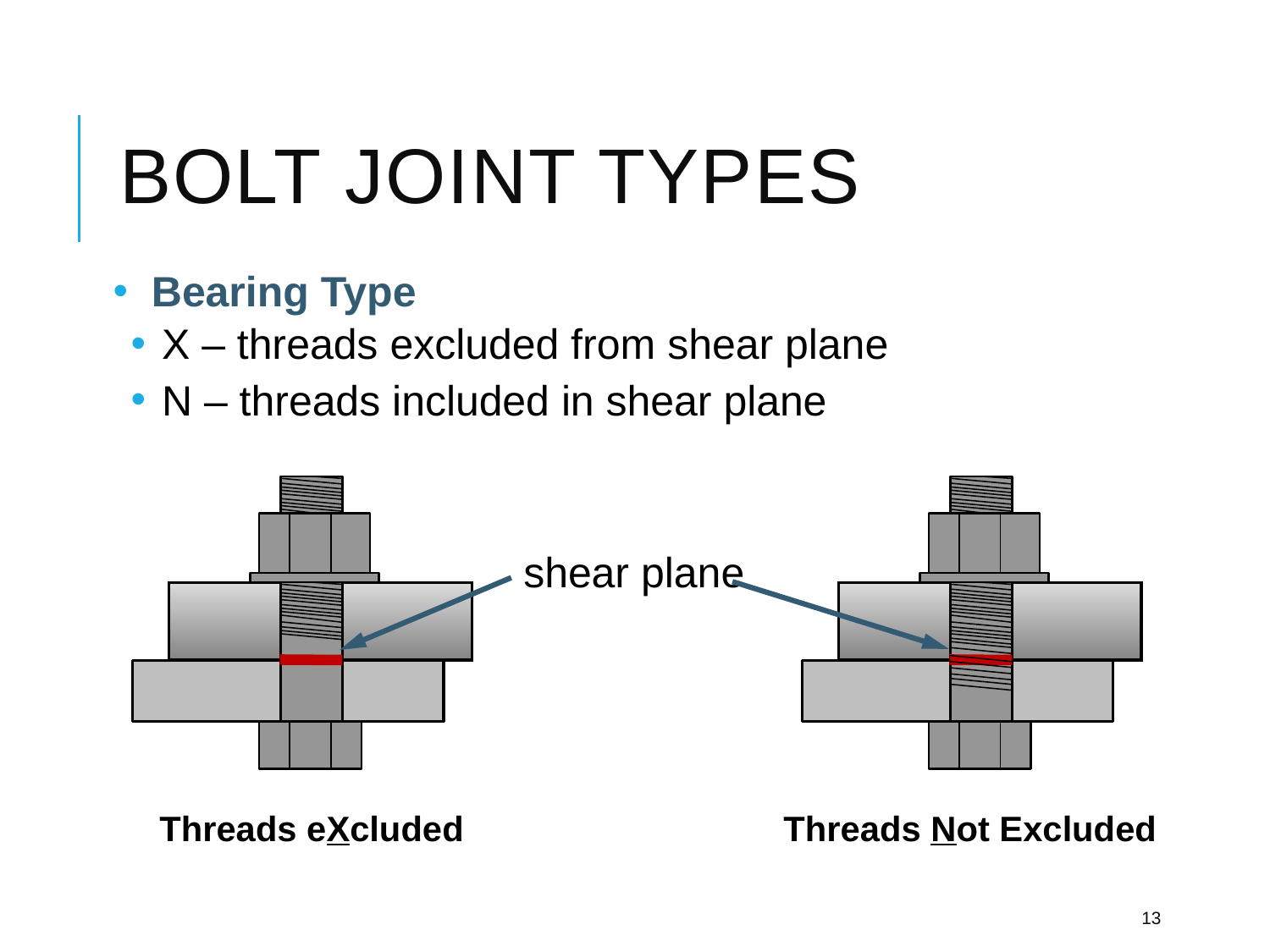

# Bolt Joint types
  Bearing Type
 X – threads excluded from shear plane
 N – threads included in shear plane

shear plane

Threads eXcluded
Threads Not Excluded
13